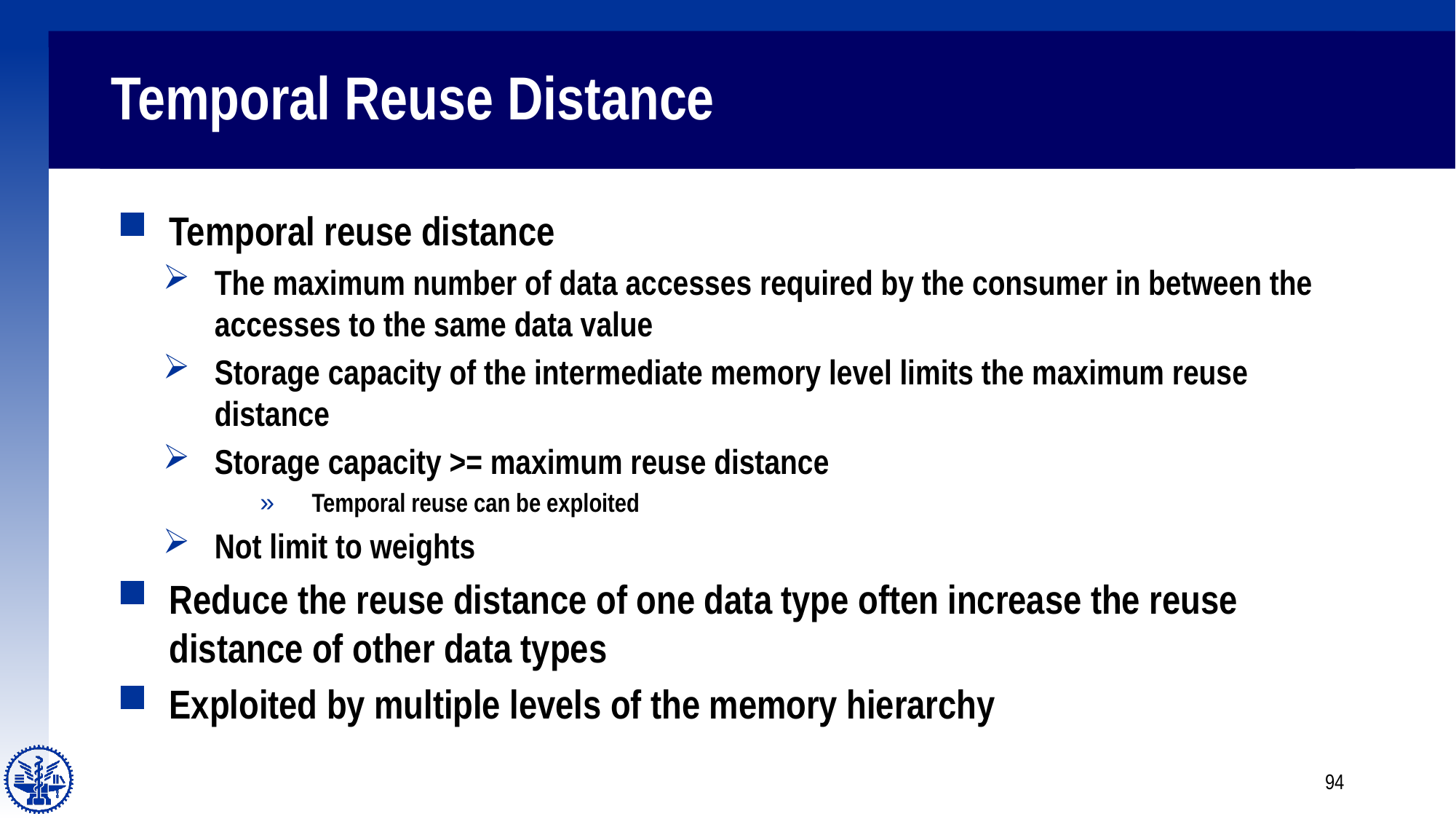

# Temporal Reuse Distance
Temporal reuse distance
The maximum number of data accesses required by the consumer in between the accesses to the same data value
Storage capacity of the intermediate memory level limits the maximum reuse distance
Storage capacity >= maximum reuse distance
Temporal reuse can be exploited
Not limit to weights
Reduce the reuse distance of one data type often increase the reuse distance of other data types
Exploited by multiple levels of the memory hierarchy
94